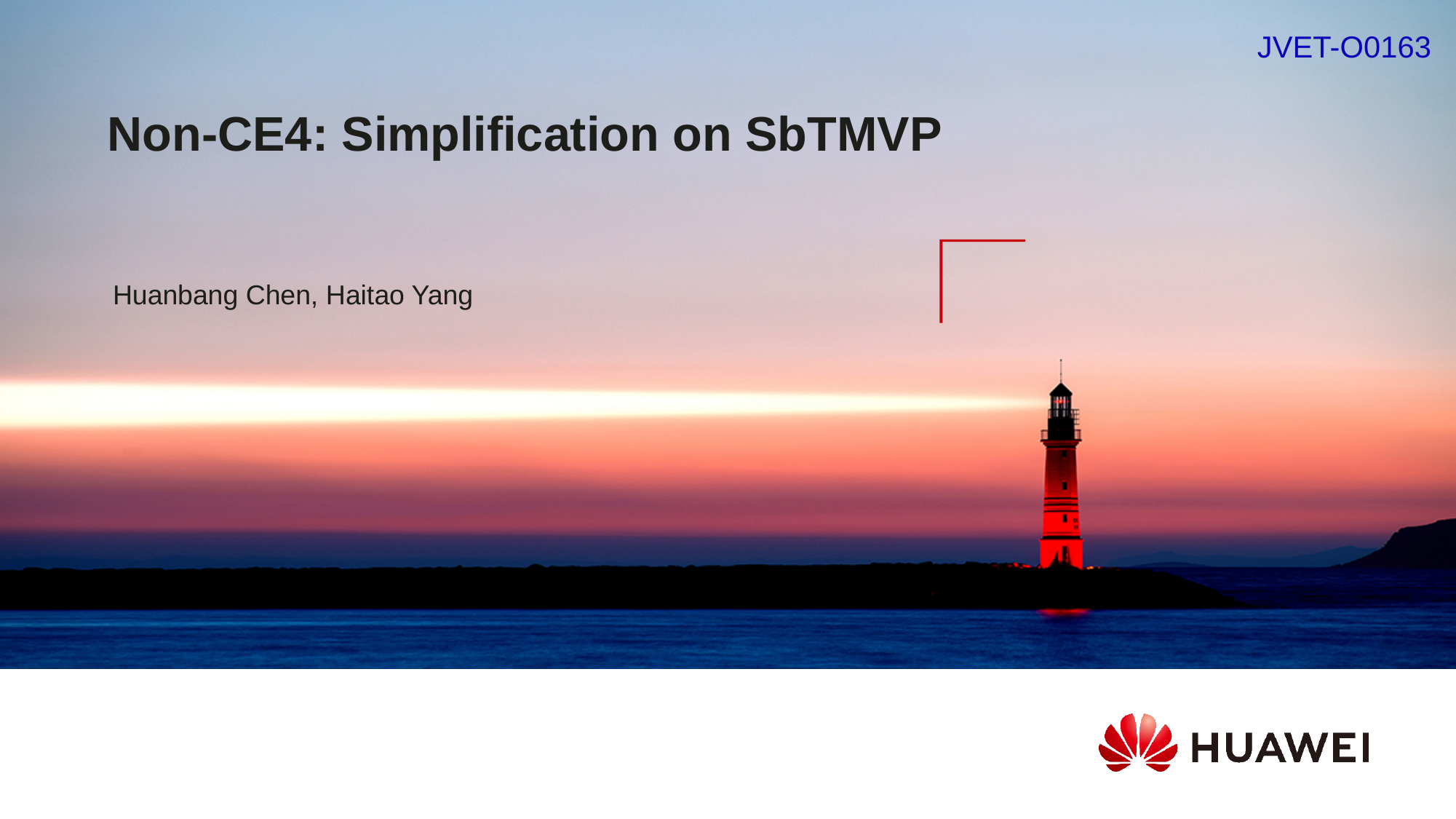

JVET-O0163
# Non-CE4: Simplification on SbTMVP
Huanbang Chen, Haitao Yang